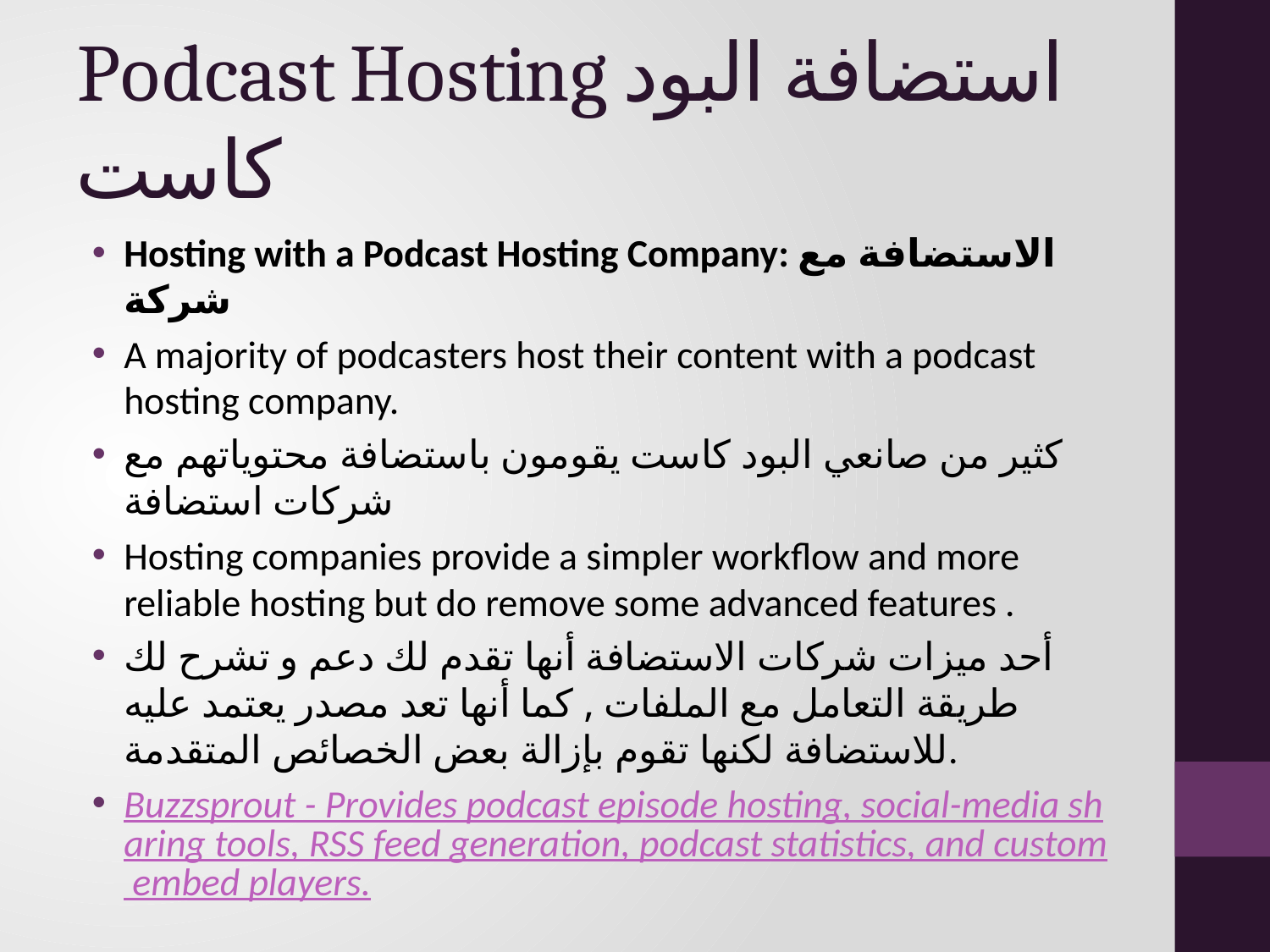

# Podcast Hosting استضافة البود كاست
Hosting with a Podcast Hosting Company: الاستضافة مع شركة
A majority of podcasters host their content with a podcast hosting company.
كثير من صانعي البود كاست يقومون باستضافة محتوياتهم مع شركات استضافة
Hosting companies provide a simpler workflow and more reliable hosting but do remove some advanced features .
أحد ميزات شركات الاستضافة أنها تقدم لك دعم و تشرح لك طريقة التعامل مع الملفات , كما أنها تعد مصدر يعتمد عليه للاستضافة لكنها تقوم بإزالة بعض الخصائص المتقدمة.
Buzzsprout - Provides podcast episode hosting, social-media sharing tools, RSS feed generation, podcast statistics, and custom embed players.